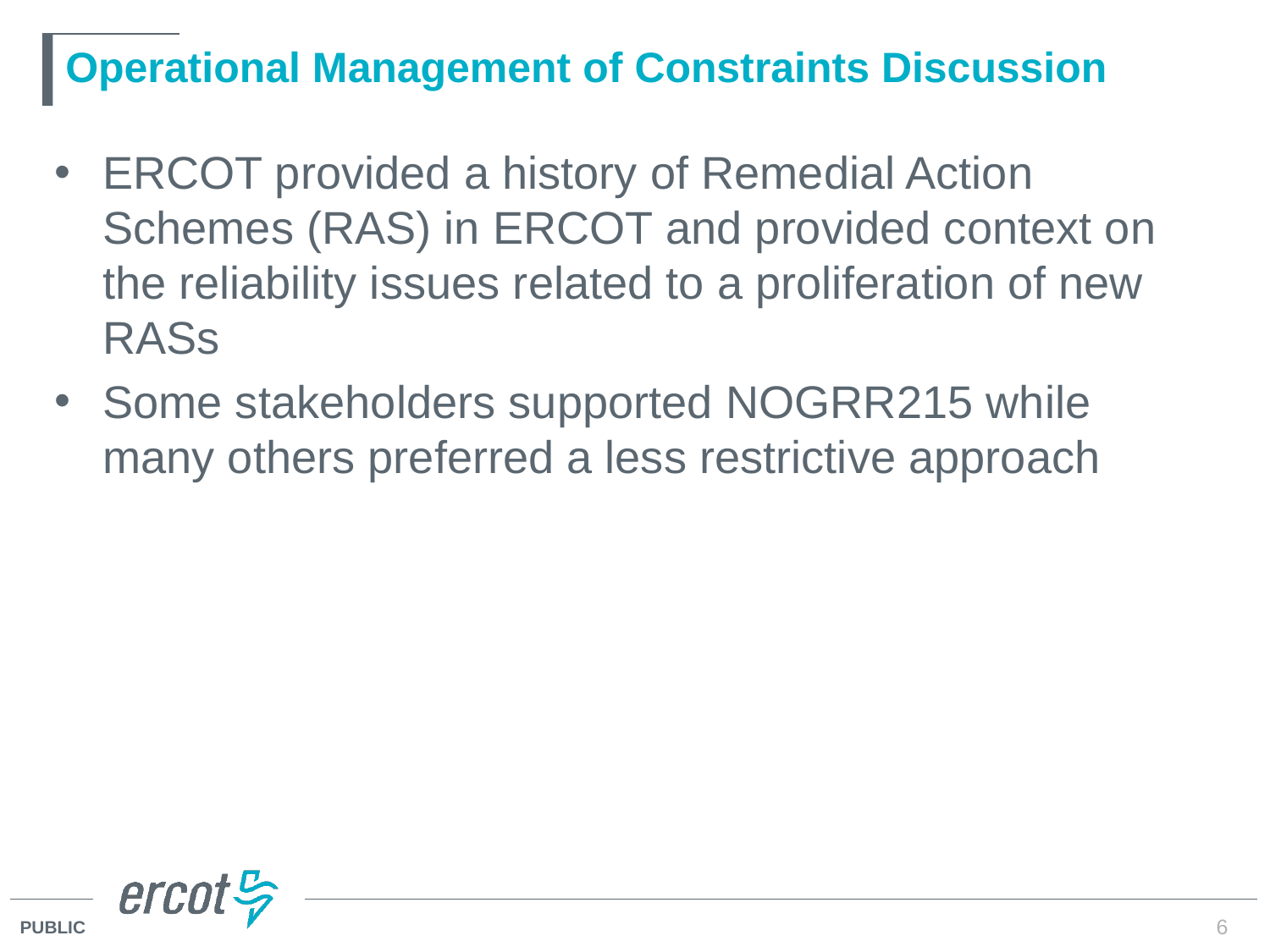

# Operational Management of Constraints Discussion
ERCOT provided a history of Remedial Action Schemes (RAS) in ERCOT and provided context on the reliability issues related to a proliferation of new RASs
Some stakeholders supported NOGRR215 while many others preferred a less restrictive approach
6